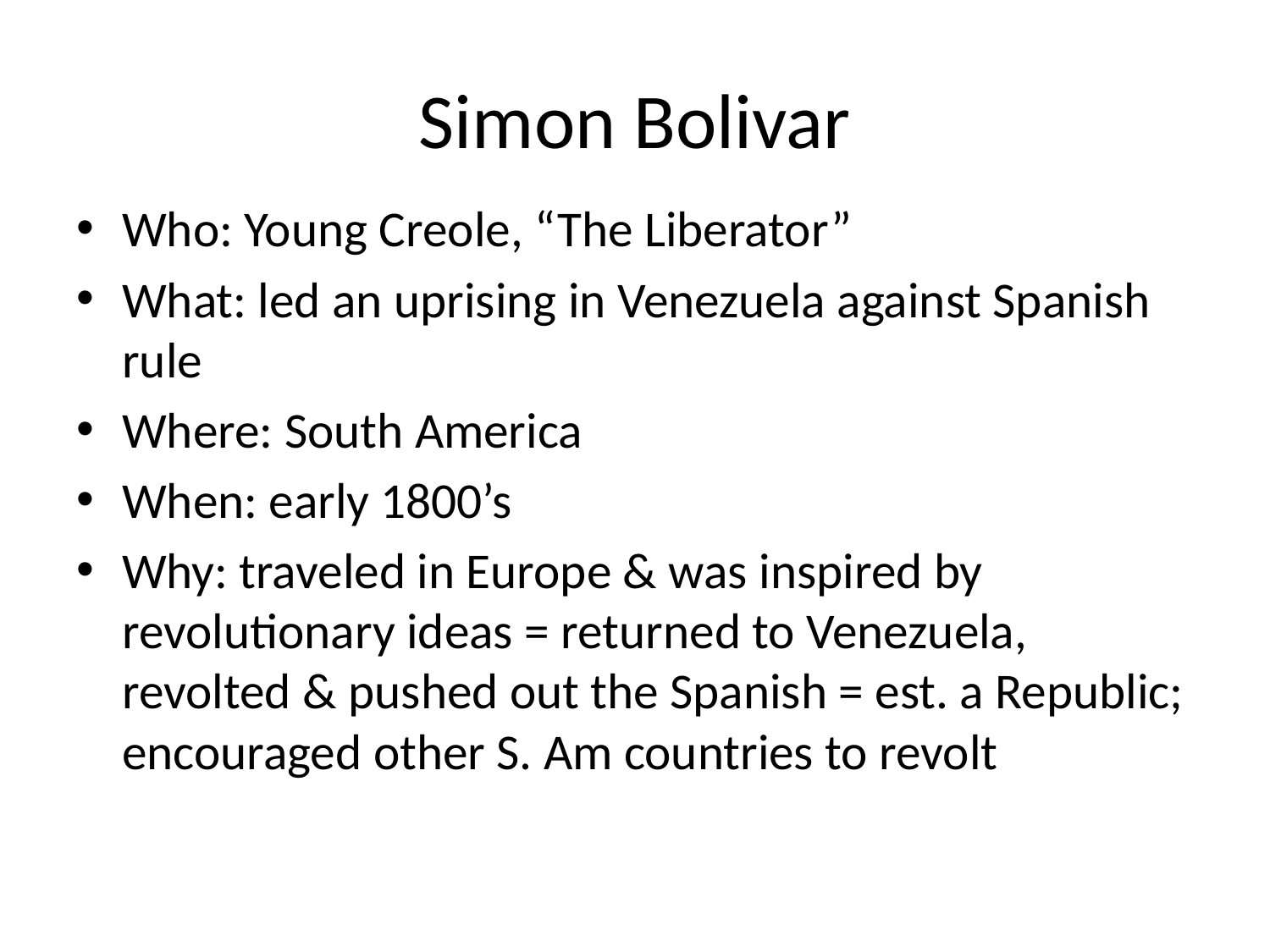

# Simon Bolivar
Who: Young Creole, “The Liberator”
What: led an uprising in Venezuela against Spanish rule
Where: South America
When: early 1800’s
Why: traveled in Europe & was inspired by revolutionary ideas = returned to Venezuela, revolted & pushed out the Spanish = est. a Republic; encouraged other S. Am countries to revolt